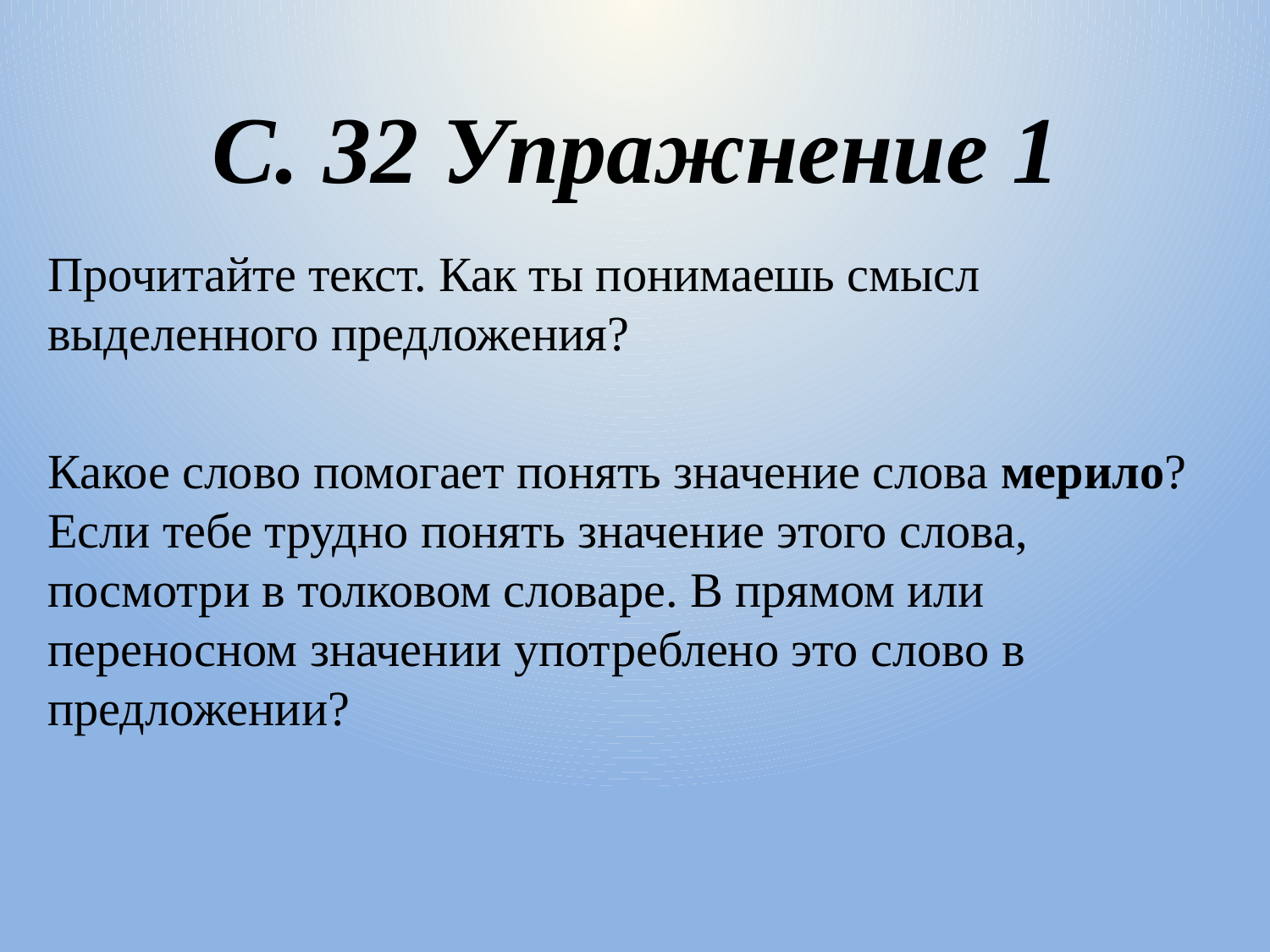

# С. 32 Упражнение 1
Прочитайте текст. Как ты понимаешь смысл выделенного предложения?

Какое слово помогает понять значение слова мерило? Если тебе трудно понять значение этого слова, посмотри в толковом словаре. В прямом или переносном значении употреблено это слово в предложении?